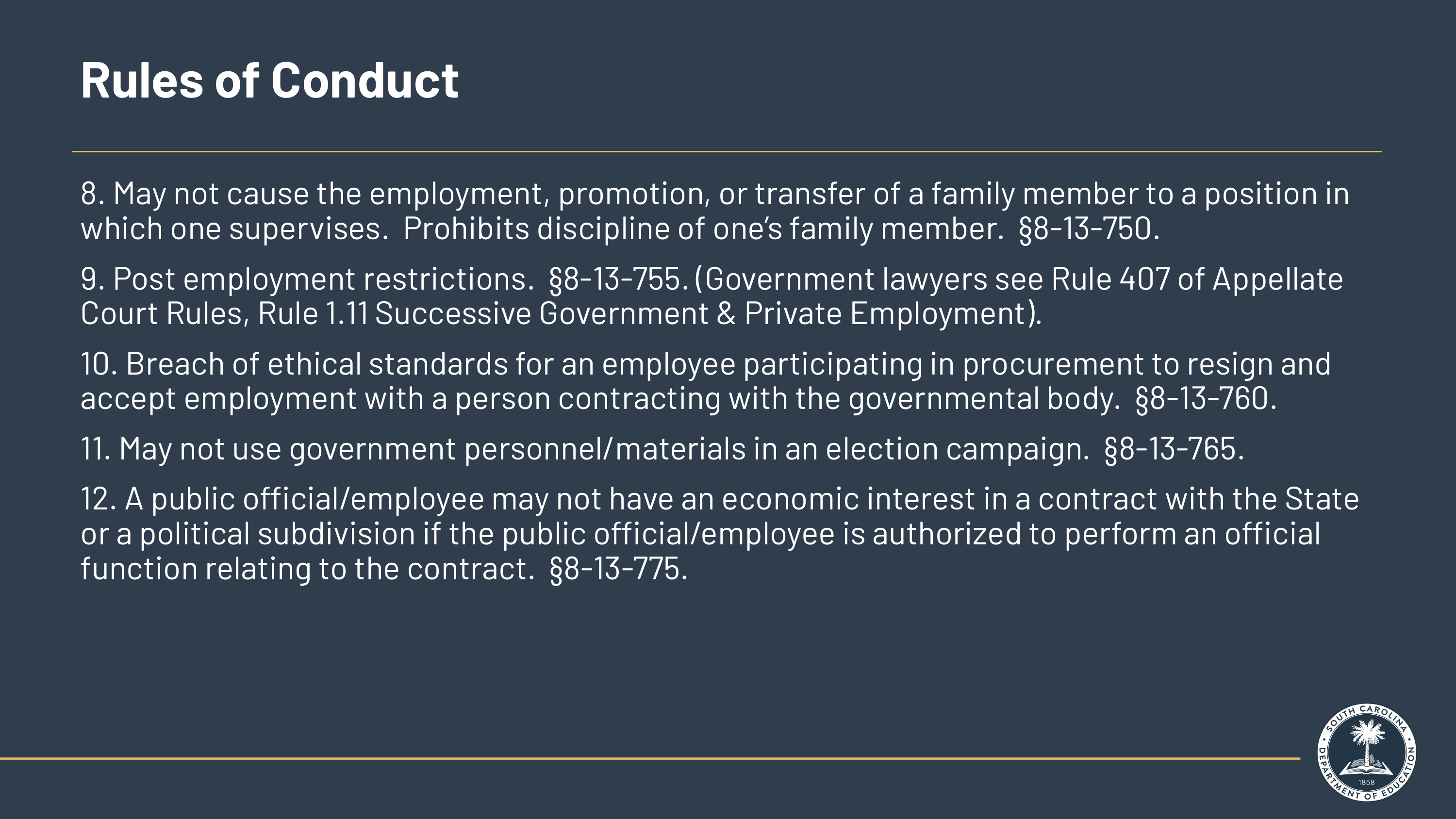

# Rules of Conduct
8. May not cause the employment, promotion, or transfer of a family member to a position in which one supervises.  Prohibits discipline of one’s family member.  §8-13-750.
9. Post employment restrictions.  §8-13-755. (Government lawyers see Rule 407 of Appellate Court Rules, Rule 1.11 Successive Government & Private Employment).
10. Breach of ethical standards for an employee participating in procurement to resign and accept employment with a person contracting with the governmental body.  §8-13-760.
11. May not use government personnel/materials in an election campaign.  §8-13-765.
12. A public official/employee may not have an economic interest in a contract with the State or a political subdivision if the public official/employee is authorized to perform an official function relating to the contract.  §8-13-775.